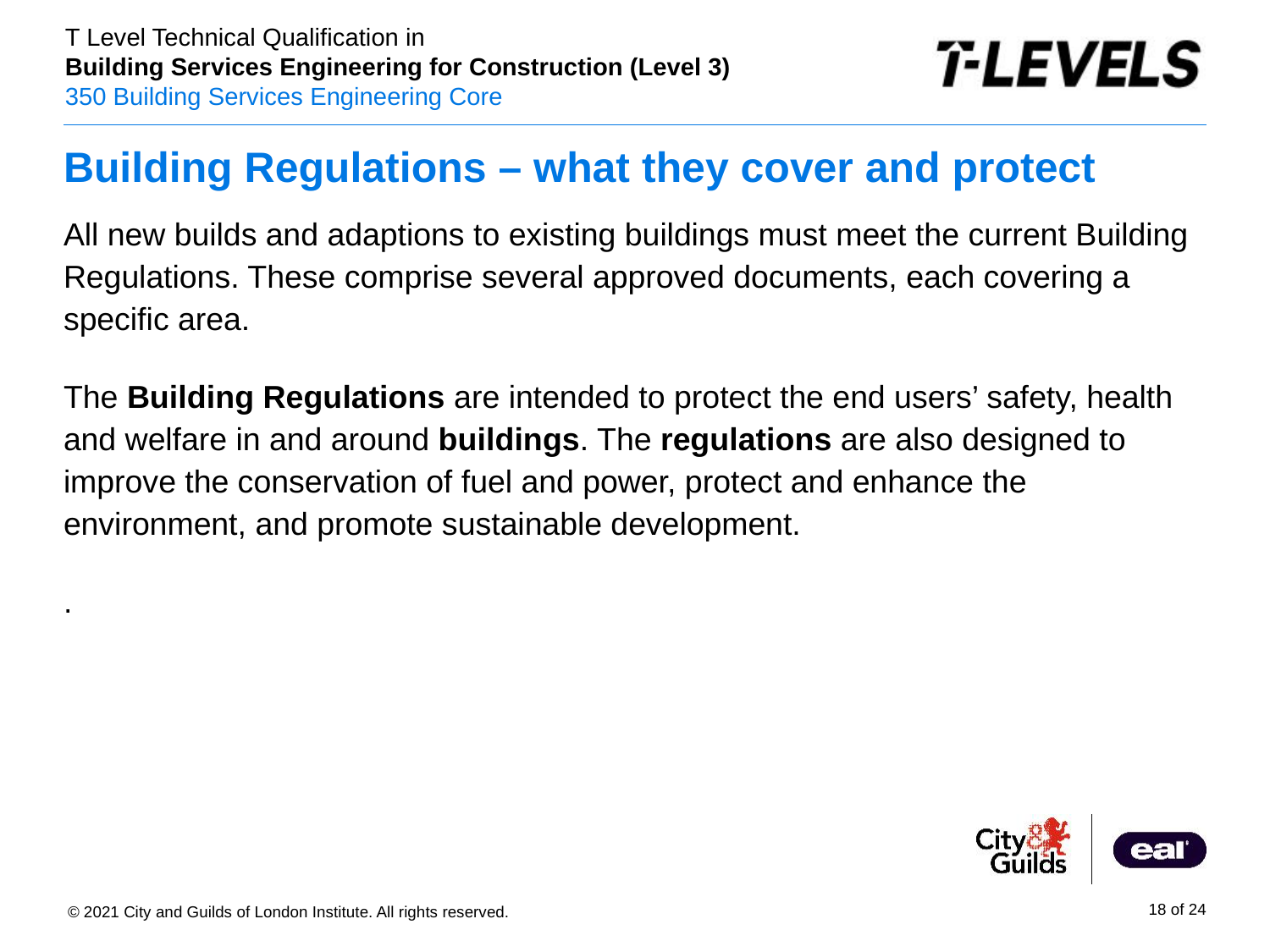

# Building Regulations – what they cover and protect
All new builds and adaptions to existing buildings must meet the current Building Regulations. These comprise several approved documents, each covering a specific area.
The Building Regulations are intended to protect the end users’ safety, health and welfare in and around buildings. The regulations are also designed to improve the conservation of fuel and power, protect and enhance the environment, and promote sustainable development.
.